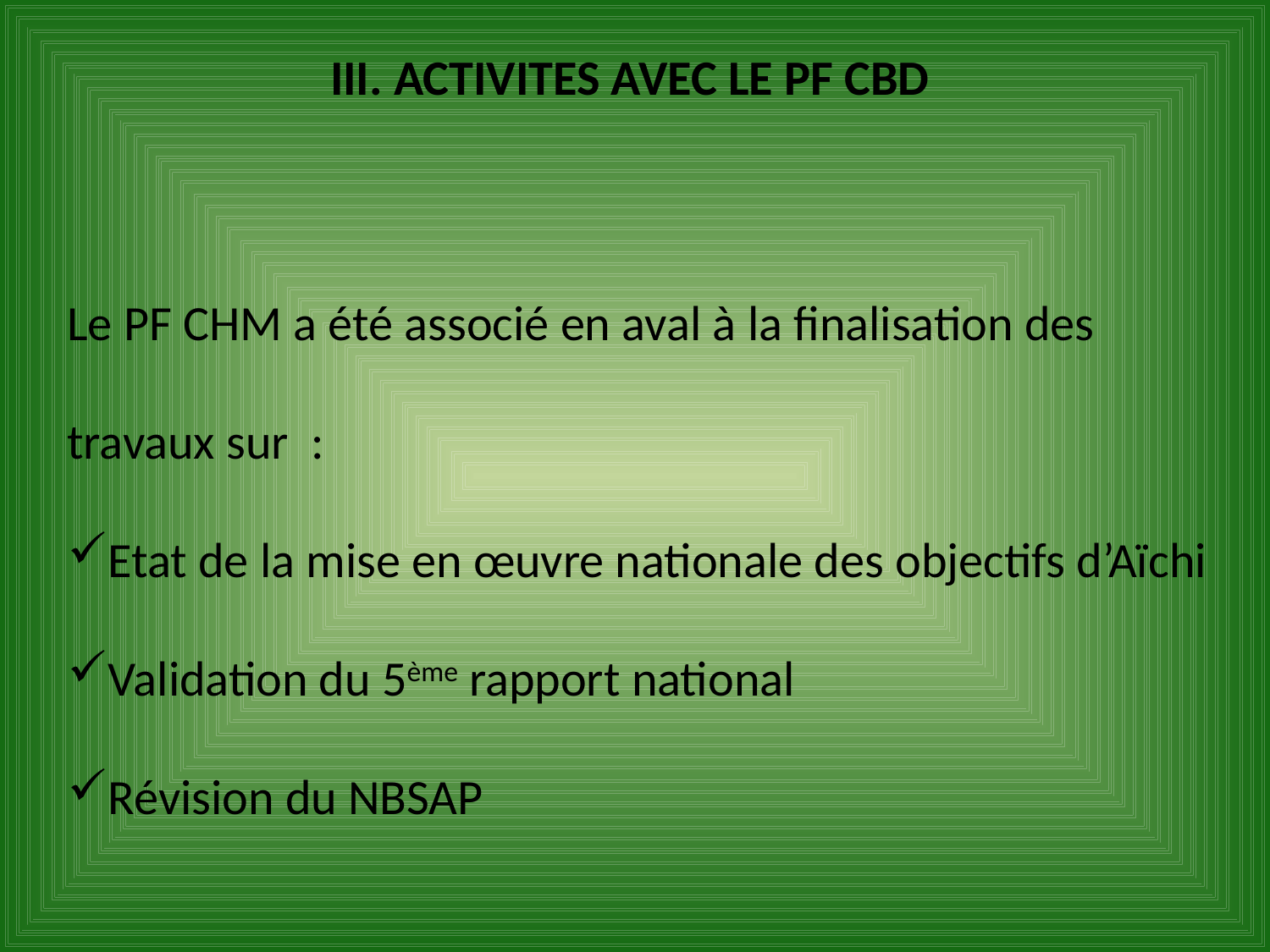

III. ACTIVITES AVEC LE PF CBD

Le PF CHM a été associé en aval à la finalisation des travaux sur  :
Etat de la mise en œuvre nationale des objectifs d’Aïchi
Validation du 5ème rapport national
Révision du NBSAP